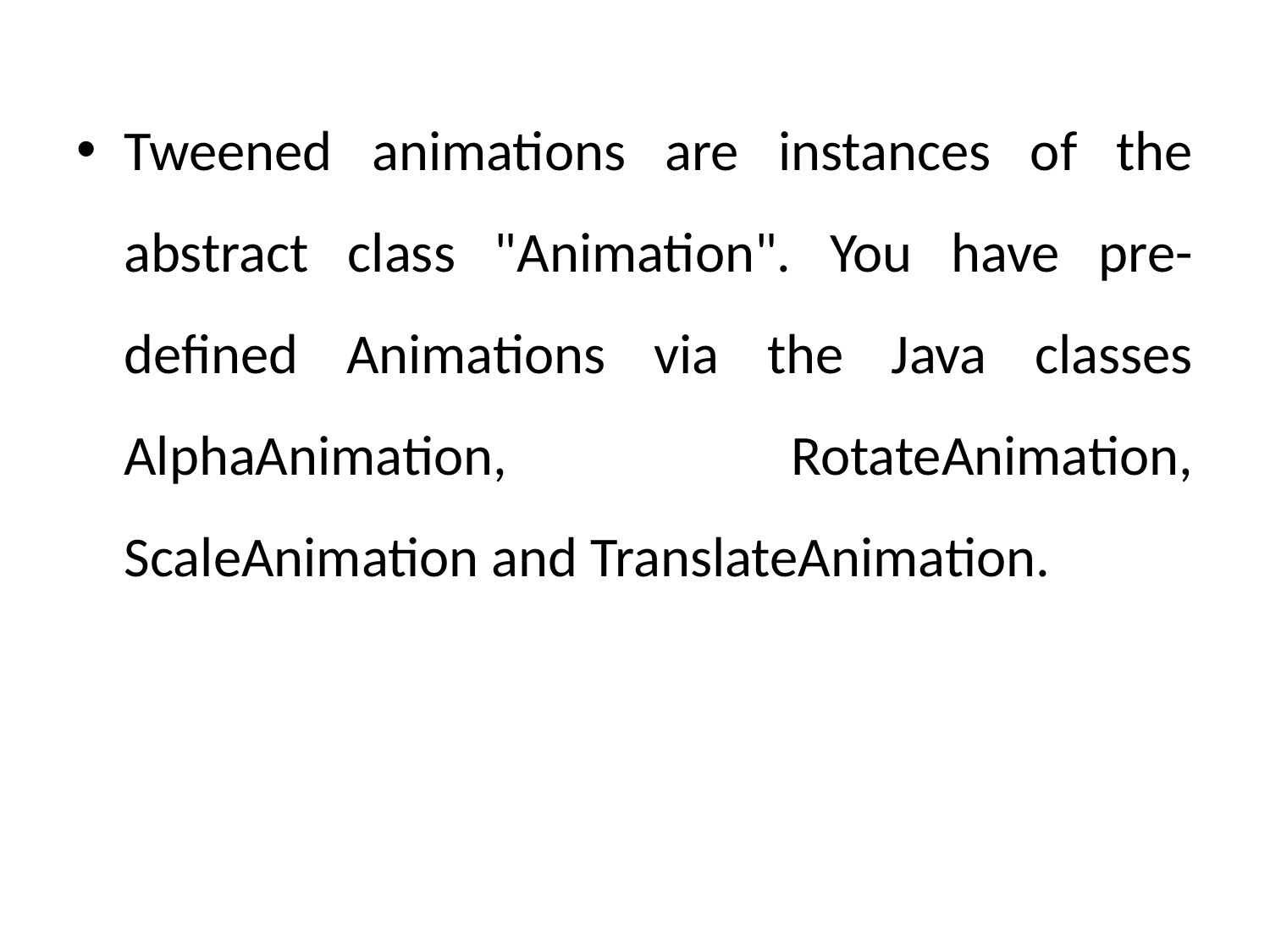

Tweened animations are instances of the abstract class "Animation". You have pre-defined Animations via the Java classes AlphaAnimation, RotateAnimation, ScaleAnimation and TranslateAnimation.